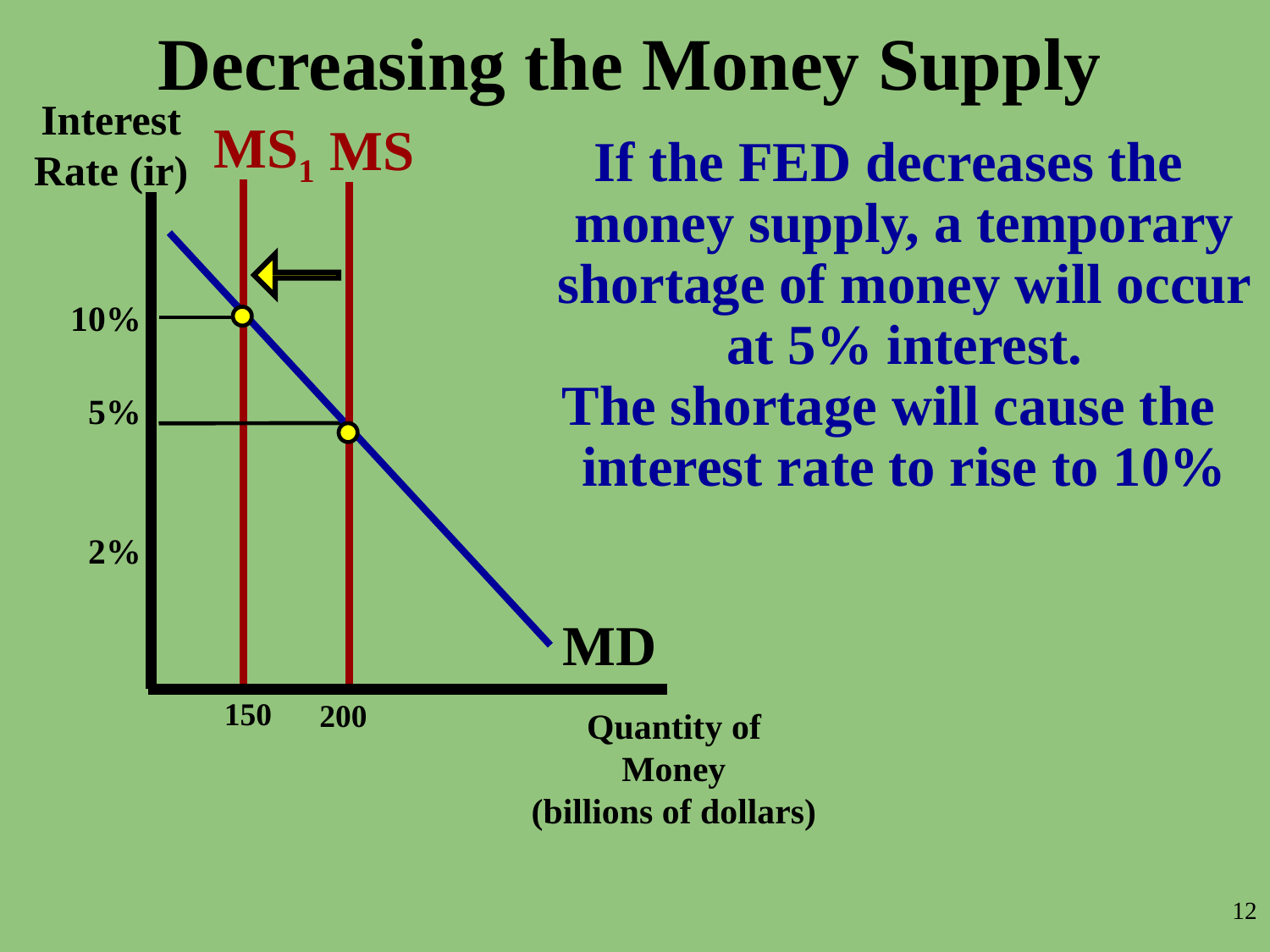

Decreasing the Money Supply
Interest Rate (ir)
MS1
MS
If the FED decreases the money supply, a temporary shortage of money will occur at 5% interest.
The shortage will cause the interest rate to rise to 10%

10%
   5%

2%

MD
150
200
Quantity of Money
(billions of dollars)
12